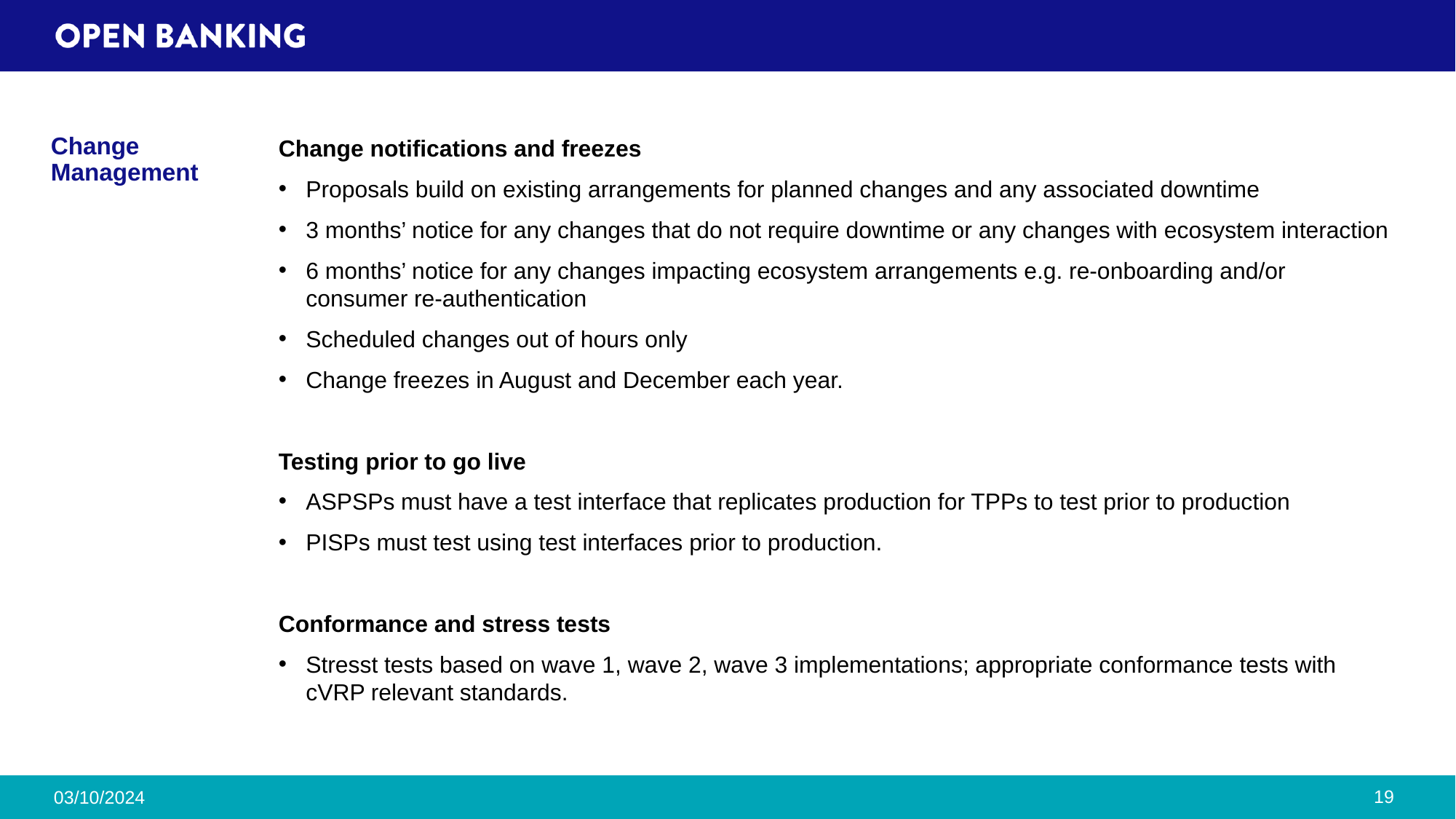

# Change Management
Change notifications and freezes
Proposals build on existing arrangements for planned changes and any associated downtime
3 months’ notice for any changes that do not require downtime or any changes with ecosystem interaction
6 months’ notice for any changes impacting ecosystem arrangements e.g. re-onboarding and/or consumer re-authentication
Scheduled changes out of hours only
Change freezes in August and December each year.

Testing prior to go live
ASPSPs must have a test interface that replicates production for TPPs to test prior to production
PISPs must test using test interfaces prior to production.

Conformance and stress tests
Stresst tests based on wave 1, wave 2, wave 3 implementations; appropriate conformance tests with cVRP relevant standards.

19
03/10/2024